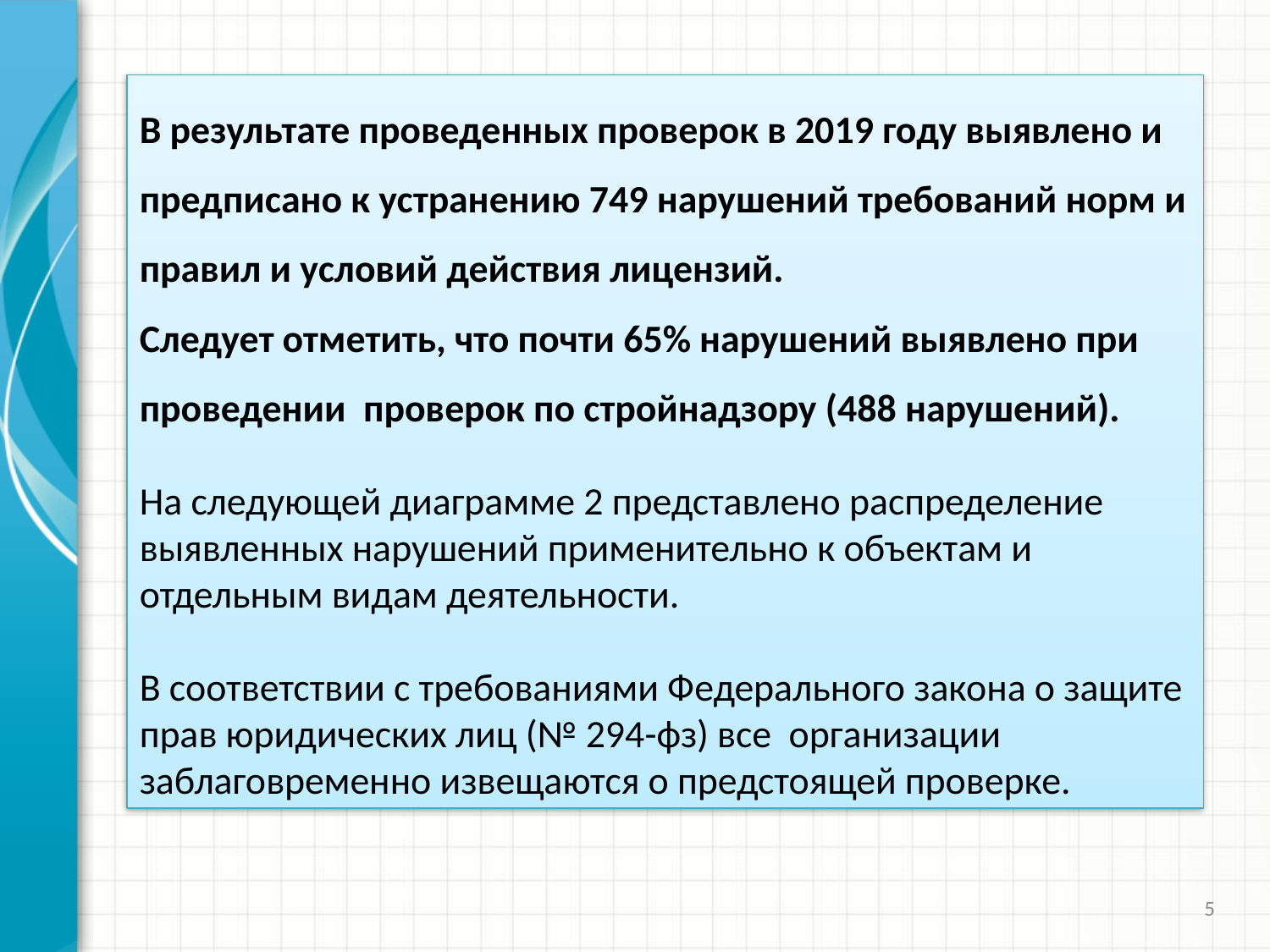

В результате проведенных проверок в 2019 году выявлено и предписано к устранению 749 нарушений требований норм и правил и условий действия лицензий.
Следует отметить, что почти 65% нарушений выявлено при проведении  проверок по стройнадзору (488 нарушений).

На следующей диаграмме 2 представлено распределение выявленных нарушений применительно к объектам и отдельным видам деятельности.

В соответствии с требованиями Федерального закона о защите прав юридических лиц (№ 294-фз) все  организации заблаговременно извещаются о предстоящей проверке.
5